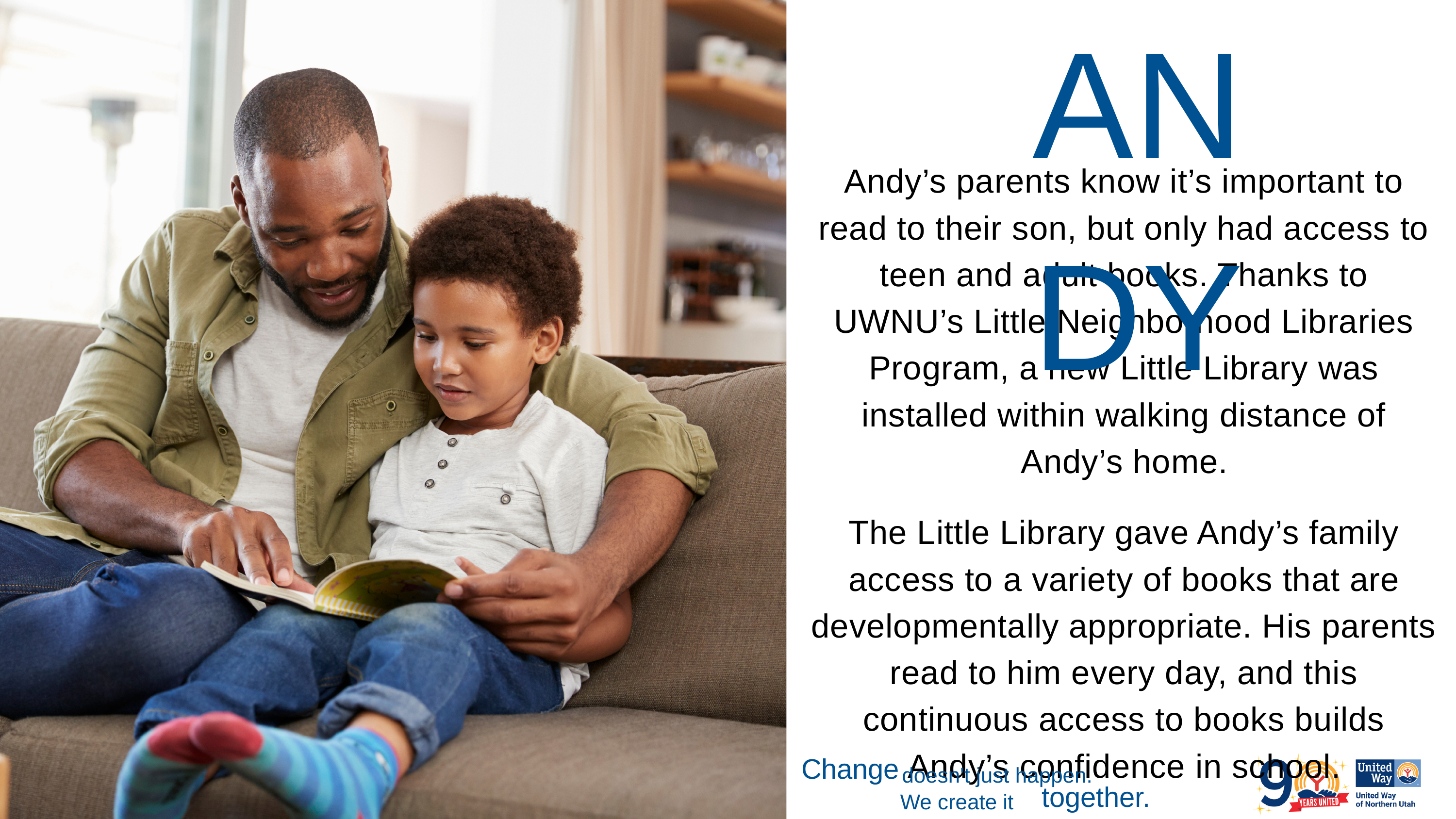

ANDY
Andy’s parents know it’s important to read to their son, but only had access to teen and adult books. Thanks to UWNU’s Little Neighborhood Libraries Program, a new Little Library was installed within walking distance of Andy’s home.

The Little Library gave Andy’s family access to a variety of books that are developmentally appropriate. His parents read to him every day, and this continuous access to books builds Andy’s confidence in school.

Change
                               together.
doesn't just happen.
We create it